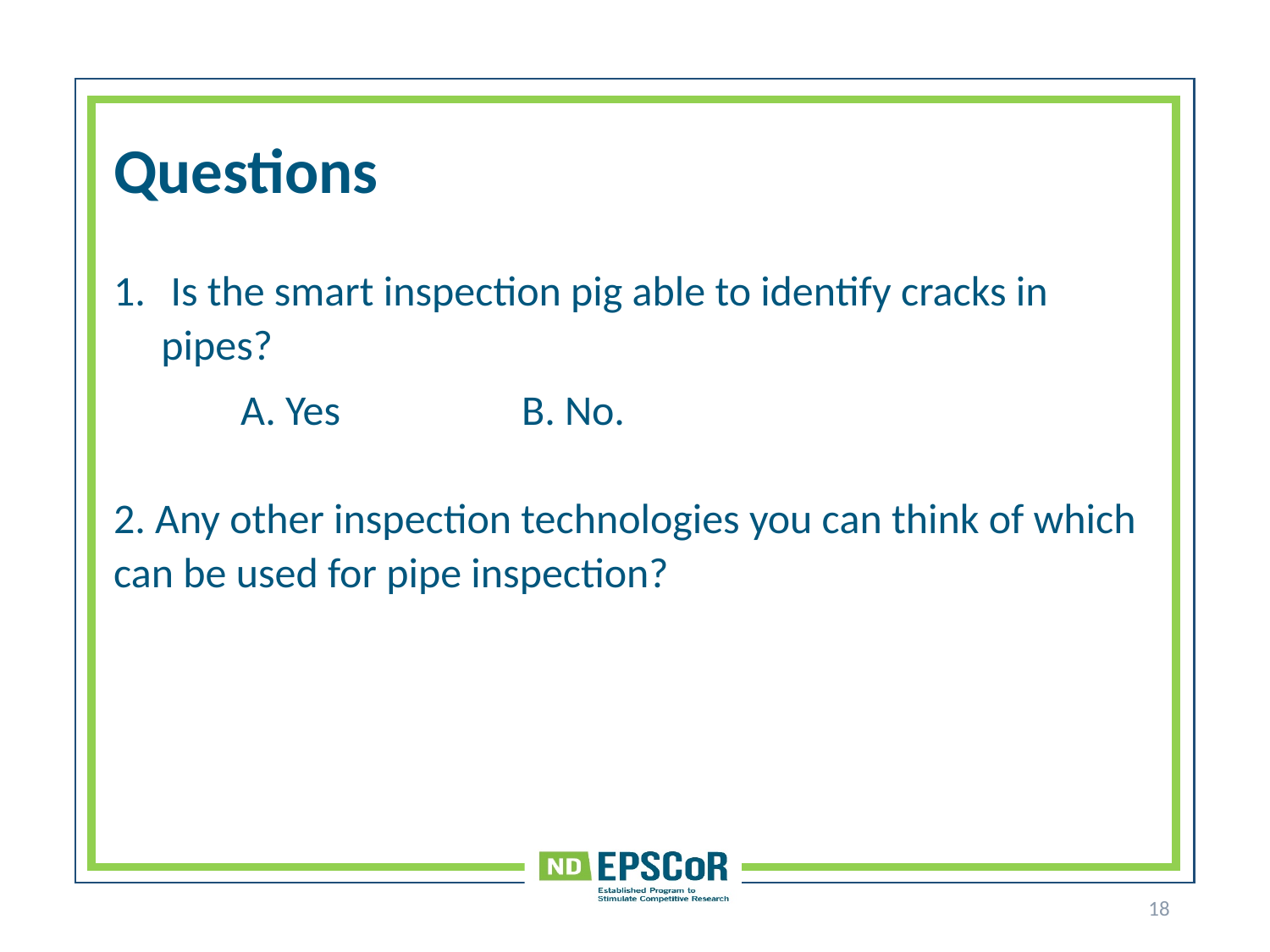

# Questions
 Is the smart inspection pig able to identify cracks in pipes?
	A. Yes                   B. No.

2. Any other inspection technologies you can think of which can be used for pipe inspection?

18